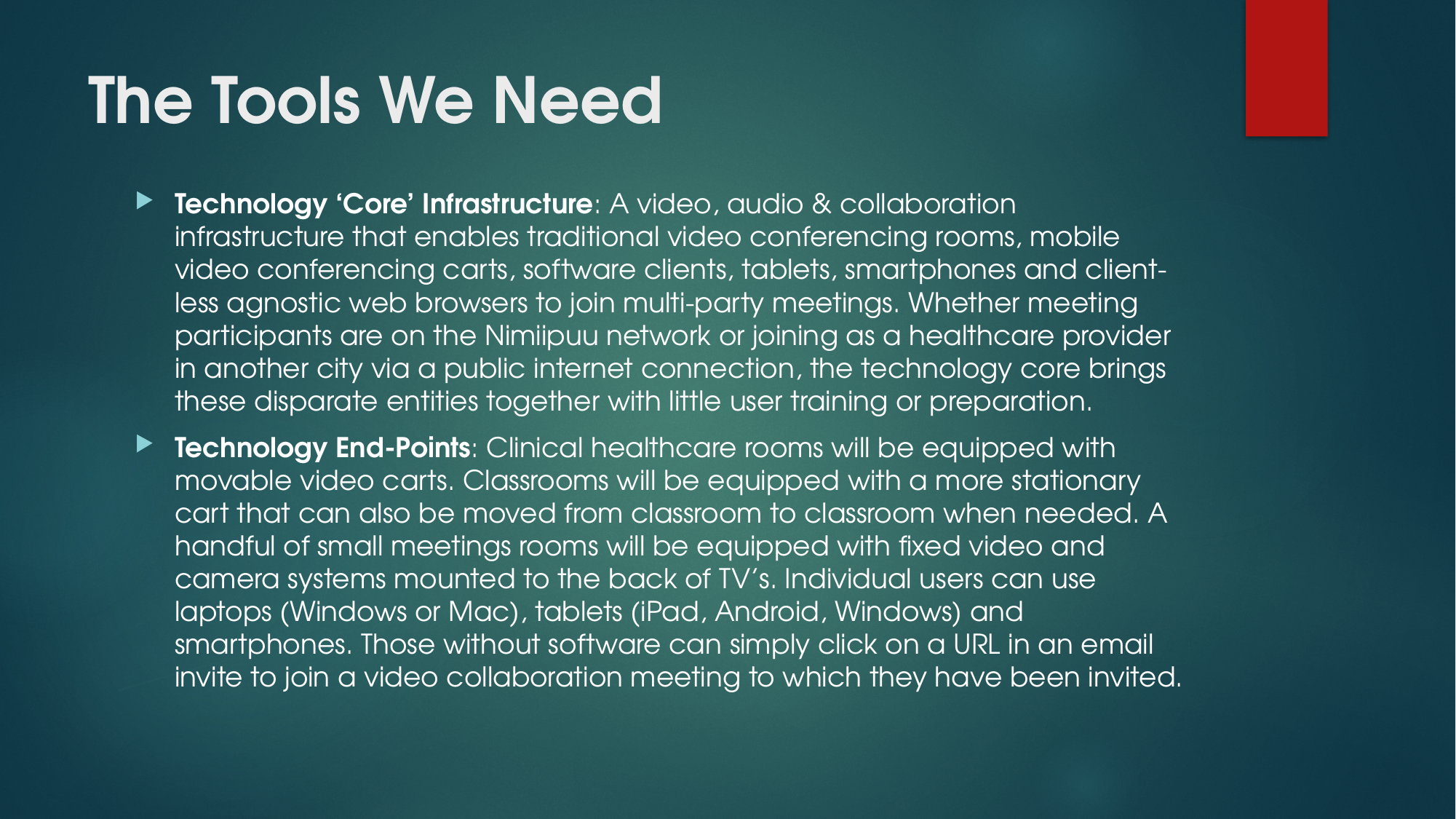

# The Tools We Need
Technology ‘Core’ Infrastructure: A video, audio & collaboration infrastructure that enables traditional video conferencing rooms, mobile video conferencing carts, software clients, tablets, smartphones and client-less agnostic web browsers to join multi-party meetings. Whether meeting participants are on the Nimiipuu network or joining as a healthcare provider in another city via a public internet connection, the technology core brings these disparate entities together with little user training or preparation.
Technology End-Points: Clinical healthcare rooms will be equipped with movable video carts. Classrooms will be equipped with a more stationary cart that can also be moved from classroom to classroom when needed. A handful of small meetings rooms will be equipped with fixed video and camera systems mounted to the back of TV’s. Individual users can use laptops (Windows or Mac), tablets (iPad, Android, Windows) and smartphones. Those without software can simply click on a URL in an email invite to join a video collaboration meeting to which they have been invited.